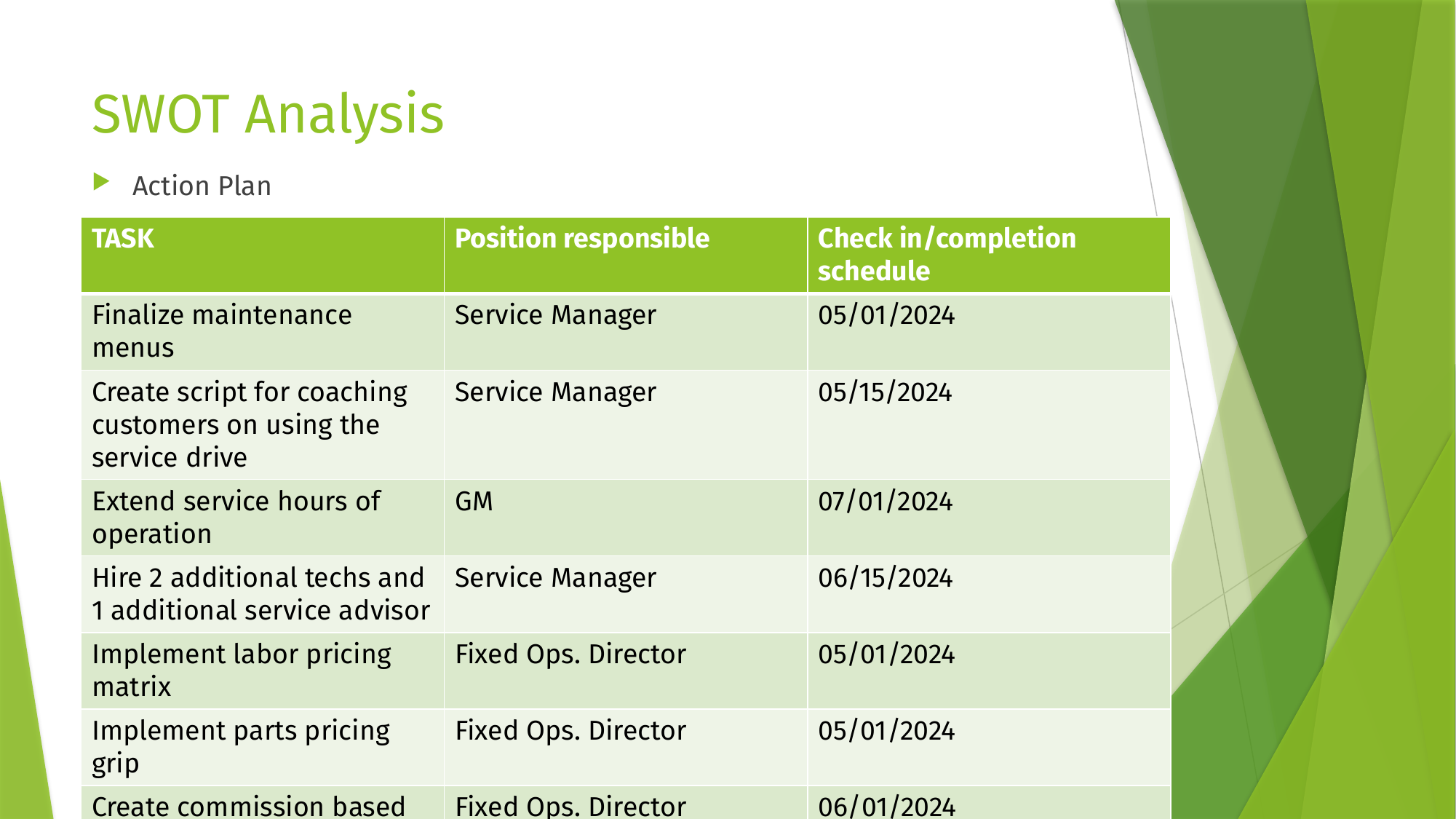

# SWOT Analysis
Action Plan

| TASK | Position responsible | Check in/completion schedule |
| --- | --- | --- |
| Finalize maintenance menus | Service Manager | 05/01/2024 |
| Create script for coaching customers on using the service drive | Service Manager | 05/15/2024 |
| Extend service hours of operation | GM | 07/01/2024 |
| Hire 2 additional techs and 1 additional service advisor | Service Manager | 06/15/2024 |
| Implement labor pricing matrix | Fixed Ops. Director | 05/01/2024 |
| Implement parts pricing grip | Fixed Ops. Director | 05/01/2024 |
| Create commission based pay plans for service employees | Fixed Ops. Director | 06/01/2024 |